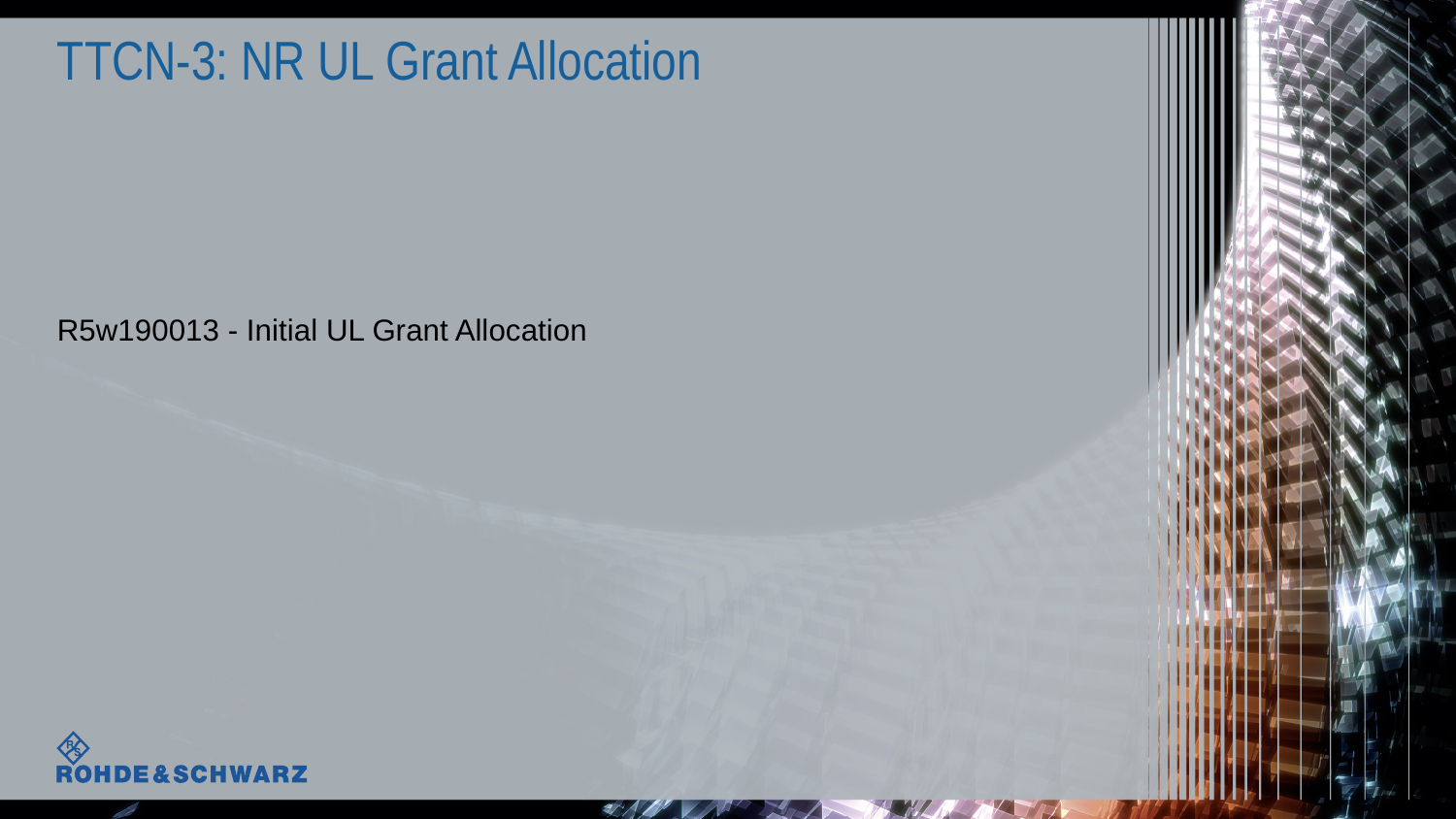

# TTCN-3: NR UL Grant Allocation
R5w190013 - Initial UL Grant Allocation